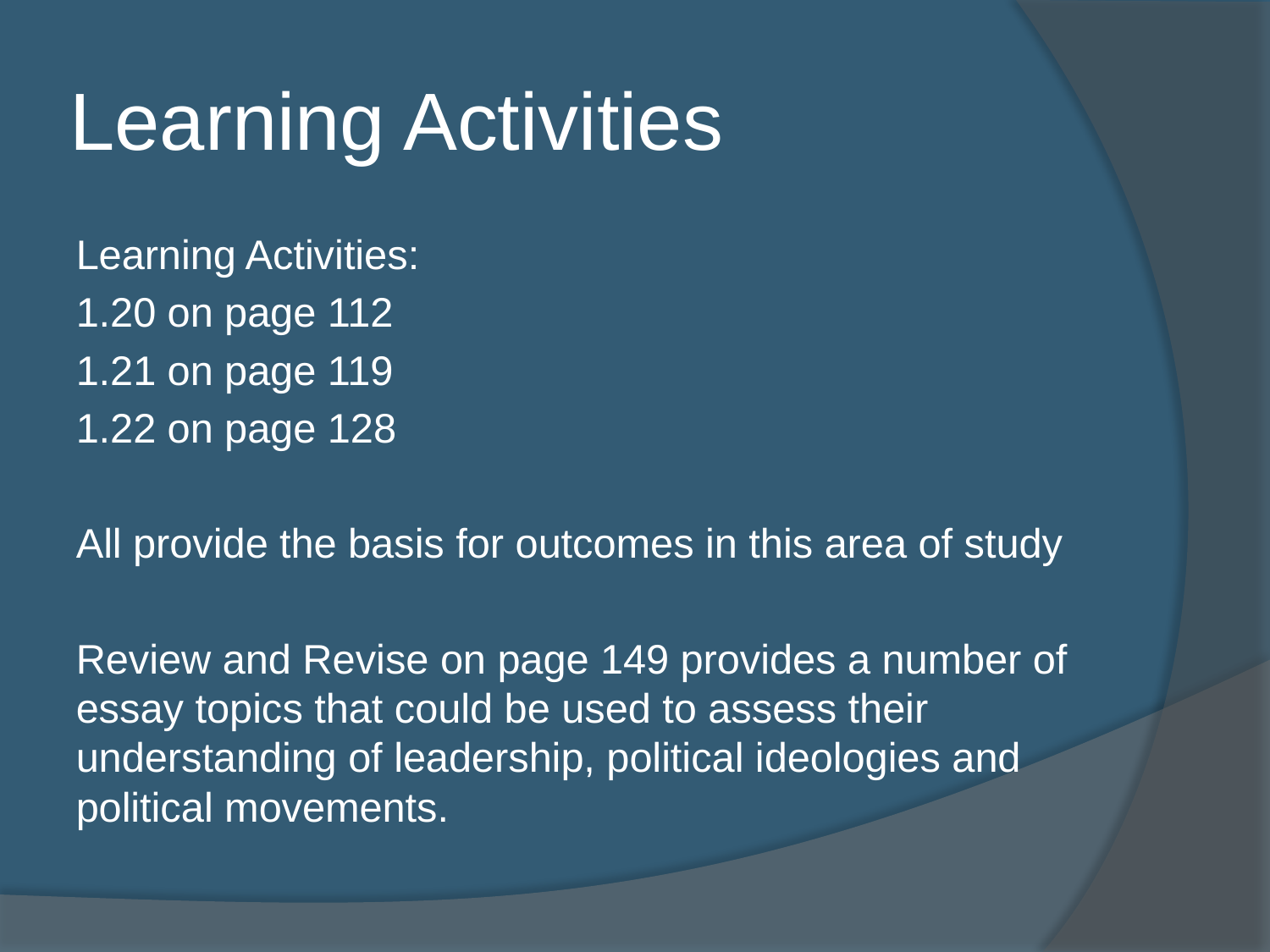

# Learning Activities
Learning Activities:
1.20 on page 112
1.21 on page 119
1.22 on page 128

All provide the basis for outcomes in this area of study

Review and Revise on page 149 provides a number of essay topics that could be used to assess their understanding of leadership, political ideologies and political movements.